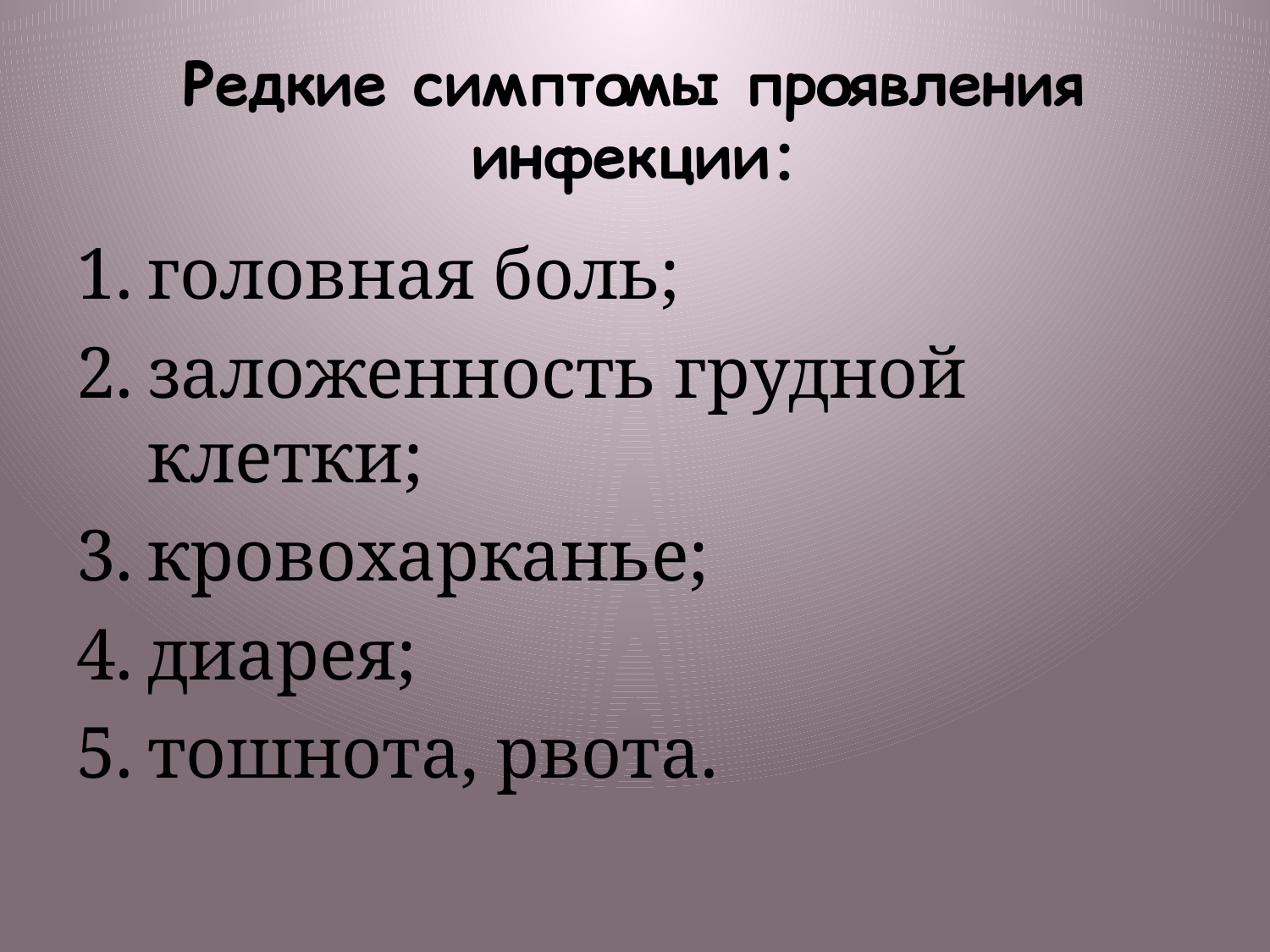

# Редкие симптомы проявления инфекции:
головная боль;
заложенность грудной клетки;
кровохарканье;
диарея;
тошнота, рвота.